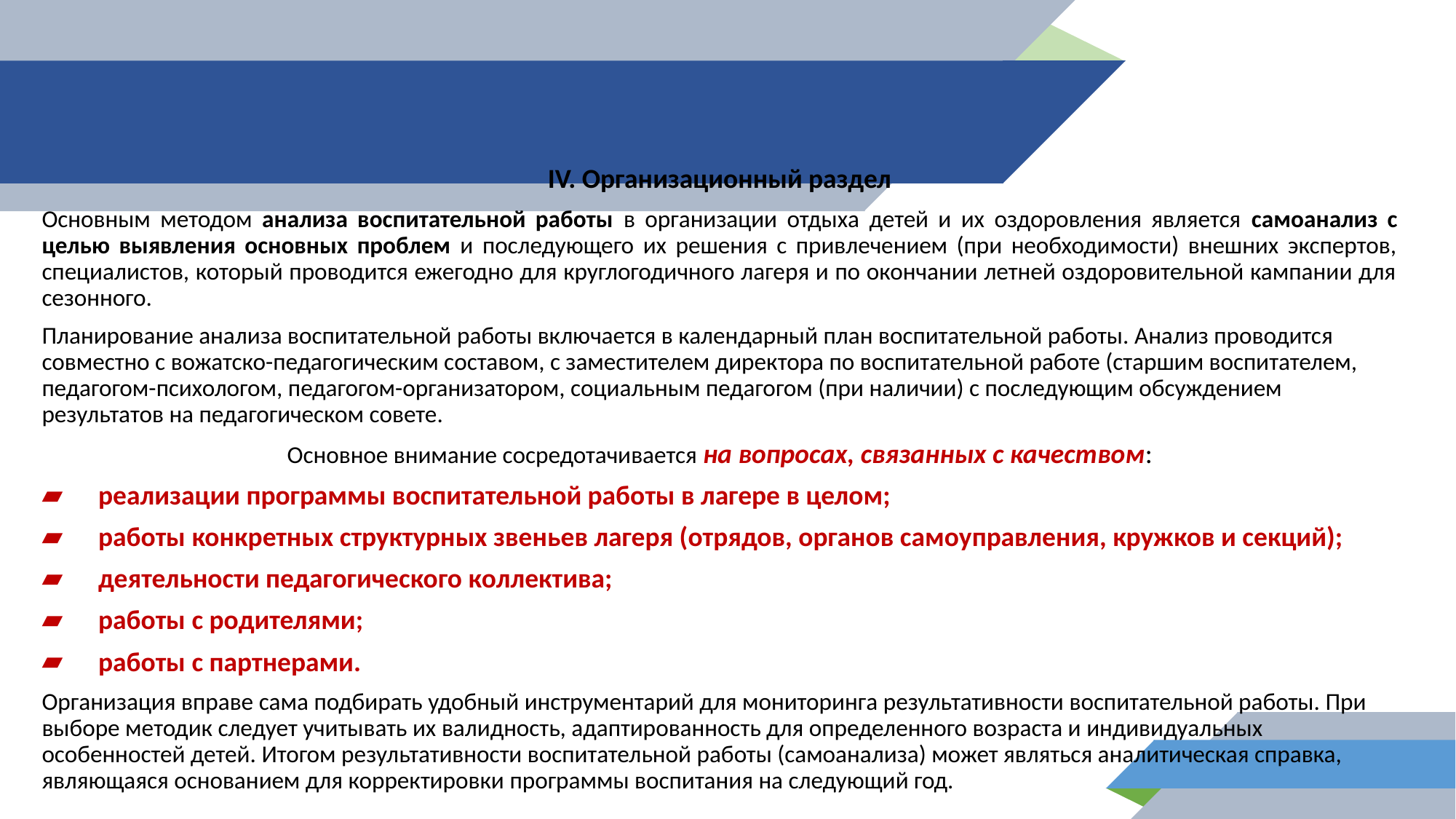

IV. Организационный раздел
Основным методом анализа воспитательной работы в организации отдыха детей и их оздоровления является самоанализ с целью выявления основных проблем и последующего их решения с привлечением (при необходимости) внешних экспертов, специалистов, который проводится ежегодно для круглогодичного лагеря и по окончании летней оздоровительной кампании для сезонного.
Планирование анализа воспитательной работы включается в календарный план воспитательной работы. Анализ проводится совместно с вожатско-педагогическим составом, с заместителем директора по воспитательной работе (старшим воспитателем, педагогом-психологом, педагогом-организатором, социальным педагогом (при наличии) с последующим обсуждением результатов на педагогическом совете.
Основное внимание сосредотачивается на вопросах, связанных с качеством:
реализации программы воспитательной работы в лагере в целом;
работы конкретных структурных звеньев лагеря (отрядов, органов самоуправления, кружков и секций);
деятельности педагогического коллектива;
работы с родителями;
работы с партнерами.
Организация вправе сама подбирать удобный инструментарий для мониторинга результативности воспитательной работы. При выборе методик следует учитывать их валидность, адаптированность для определенного возраста и индивидуальных особенностей детей. Итогом результативности воспитательной работы (самоанализа) может являться аналитическая справка, являющаяся основанием для корректировки программы воспитания на следующий год.